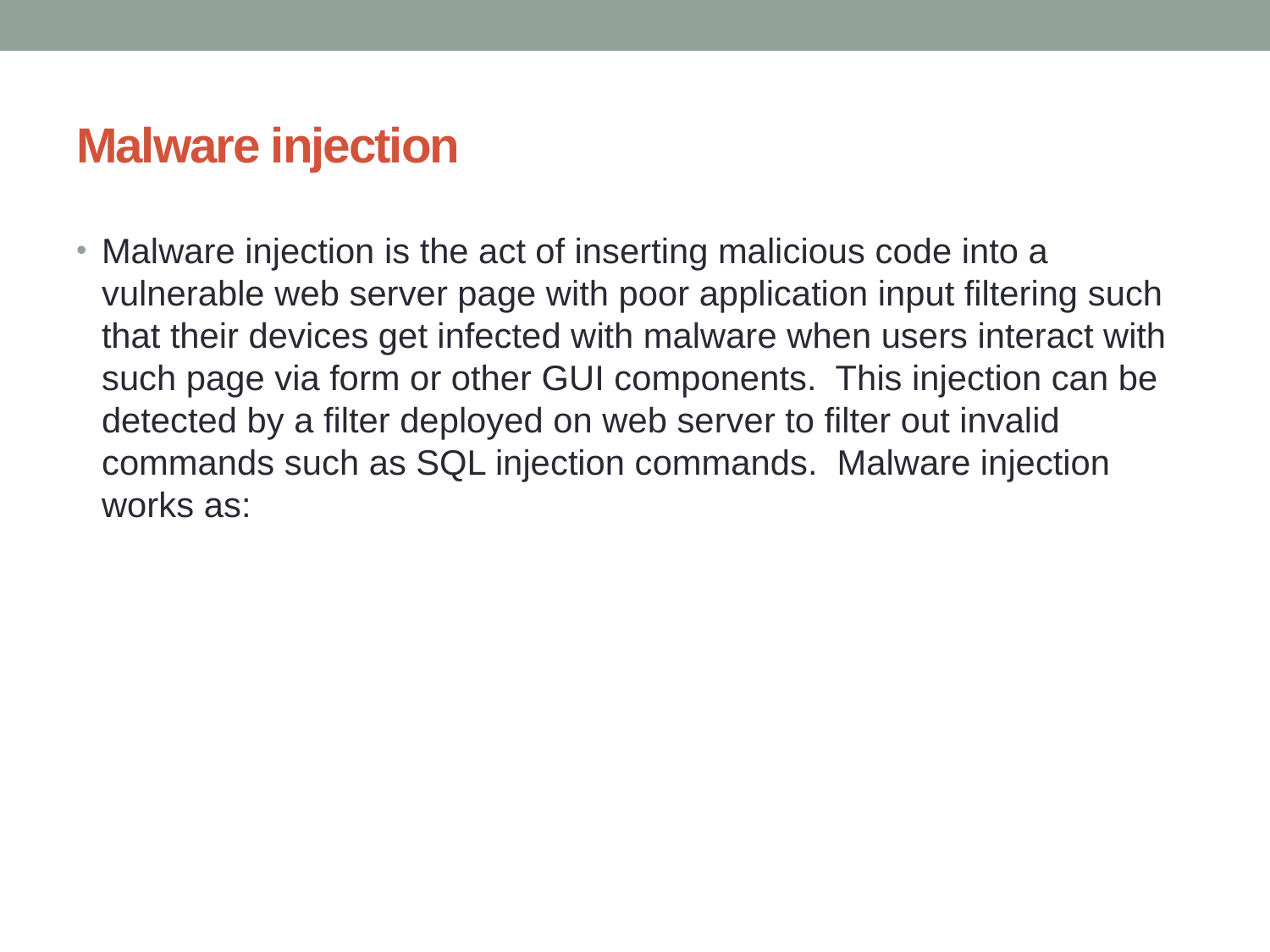

# Malware injection
Malware injection is the act of inserting malicious code into a vulnerable web server page with poor application input filtering such that their devices get infected with malware when users interact with such page via form or other GUI components.  This injection can be detected by a filter deployed on web server to filter out invalid commands such as SQL injection commands.  Malware injection works as: